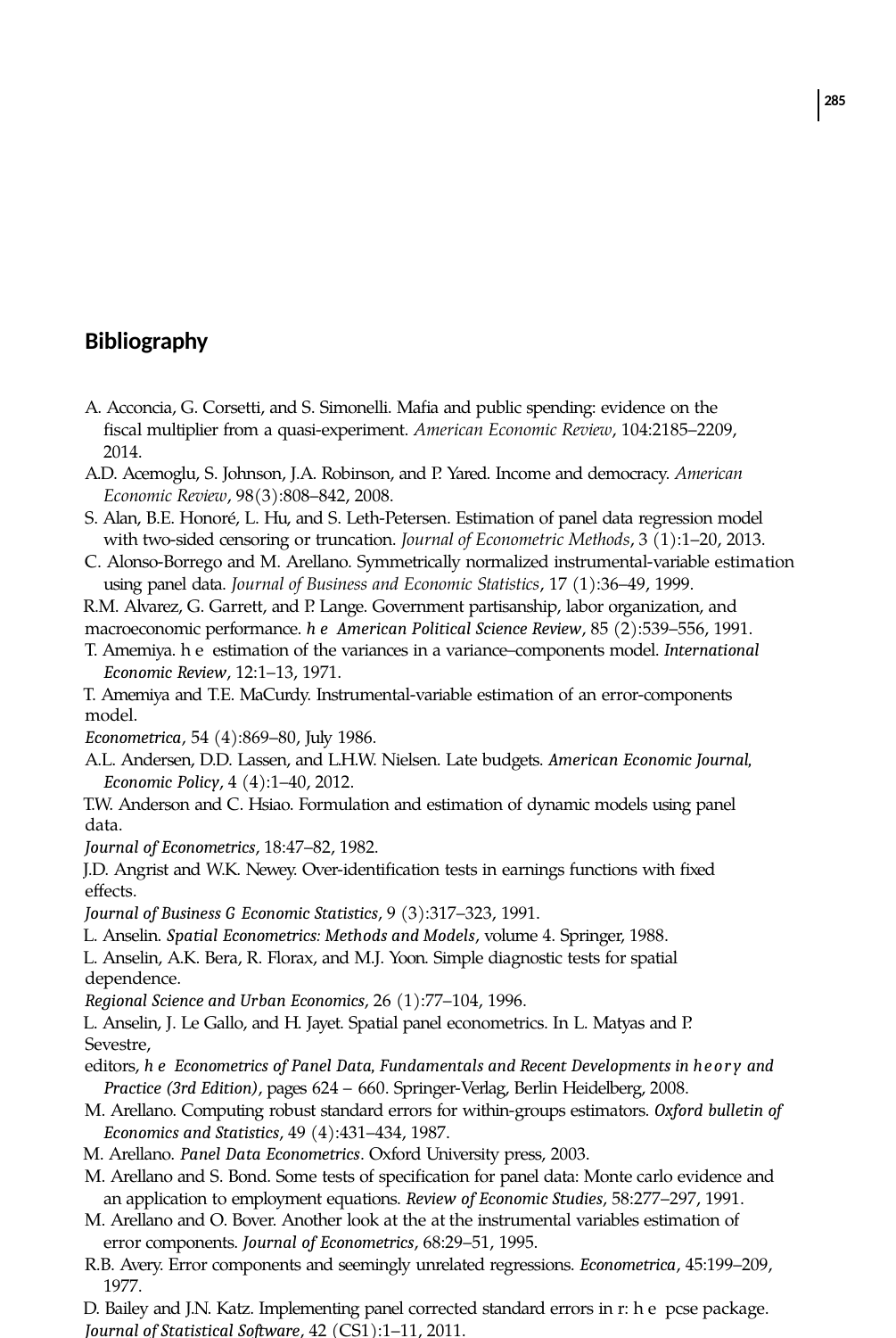

285

Bibliography

A. Acconcia, G. Corsetti, and S. Simonelli. Maﬁa and public spending: evidence on the ﬁscal multiplier from a quasi-experiment. American Economic Review, 104:2185–2209, 2014.
A.D. Acemoglu, S. Johnson, J.A. Robinson, and P. Yared. Income and democracy. American Economic Review, 98(3):808–842, 2008.
S. Alan, B.E. Honoré, L. Hu, and S. Leth-Petersen. Estimation of panel data regression model with two-sided censoring or truncation. Journal of Econometric Methods, 3 (1):1–20, 2013.
C. Alonso-Borrego and M. Arellano. Symmetrically normalized instrumental-variable estimation using panel data. Journal of Business and Economic Statistics, 17 (1):36–49, 1999.
R.M. Alvarez, G. Garrett, and P. Lange. Government partisanship, labor organization, and
macroeconomic performance. he American Political Science Review, 85 (2):539–556, 1991.
T. Amemiya. he estimation of the variances in a variance–components model. International Economic Review, 12:1–13, 1971.
T. Amemiya and T.E. MaCurdy. Instrumental-variable estimation of an error-components model.
Econometrica, 54 (4):869–80, July 1986.
A.L. Andersen, D.D. Lassen, and L.H.W. Nielsen. Late budgets. American Economic Journal, Economic Policy, 4 (4):1–40, 2012.
T.W. Anderson and C. Hsiao. Formulation and estimation of dynamic models using panel data.
Journal of Econometrics, 18:47–82, 1982.
J.D. Angrist and W.K. Newey. Over-identiﬁcation tests in earnings functions with ﬁxed effects.
Journal of Business G Economic Statistics, 9 (3):317–323, 1991.
L. Anselin. Spatial Econometrics: Methods and Models, volume 4. Springer, 1988.
L. Anselin, A.K. Bera, R. Florax, and M.J. Yoon. Simple diagnostic tests for spatial dependence.
Regional Science and Urban Economics, 26 (1):77–104, 1996.
L. Anselin, J. Le Gallo, and H. Jayet. Spatial panel econometrics. In L. Matyas and P. Sevestre,
editors, he Econometrics of Panel Data, Fundamentals and Recent Developments in heory and Practice (3rd Edition), pages 624 – 660. Springer-Verlag, Berlin Heidelberg, 2008.
M. Arellano. Computing robust standard errors for within-groups estimators. Oxford bulletin of Economics and Statistics, 49 (4):431–434, 1987.
M. Arellano. Panel Data Econometrics. Oxford University press, 2003.
M. Arellano and S. Bond. Some tests of speciﬁcation for panel data: Monte carlo evidence and an application to employment equations. Review of Economic Studies, 58:277–297, 1991.
M. Arellano and O. Bover. Another look at the at the instrumental variables estimation of error components. Journal of Econometrics, 68:29–51, 1995.
R.B. Avery. Error components and seemingly unrelated regressions. Econometrica, 45:199–209, 1977.
D. Bailey and J.N. Katz. Implementing panel corrected standard errors in r: he pcse package.
Journal of Statistical Software, 42 (CS1):1–11, 2011.
Panel Data Econometrics with R, First Edition. Yves Croissant and Giovanni Millo.
© 2019 John Wiley & Sons Ltd. Published 2019 by John Wiley & Sons Ltd.
Companion website: www.wiley.com/go/croissant/data-econometrics-with-R